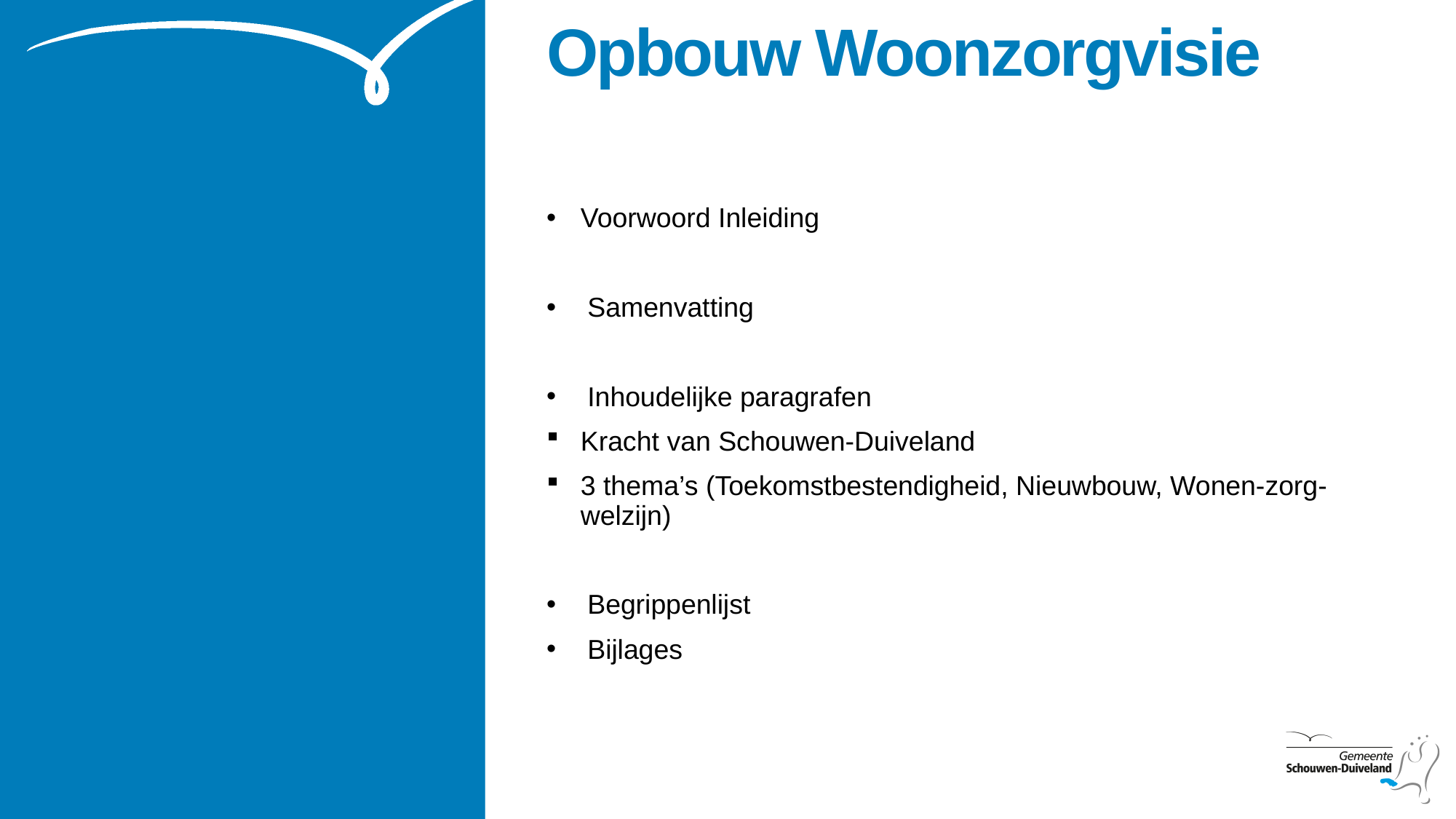

# Opbouw Woonzorgvisie
Voorwoord Inleiding

Samenvatting

Inhoudelijke paragrafen
Kracht van Schouwen-Duiveland
3 thema’s (Toekomstbestendigheid, Nieuwbouw, Wonen-zorg-welzijn)

Begrippenlijst
Bijlages